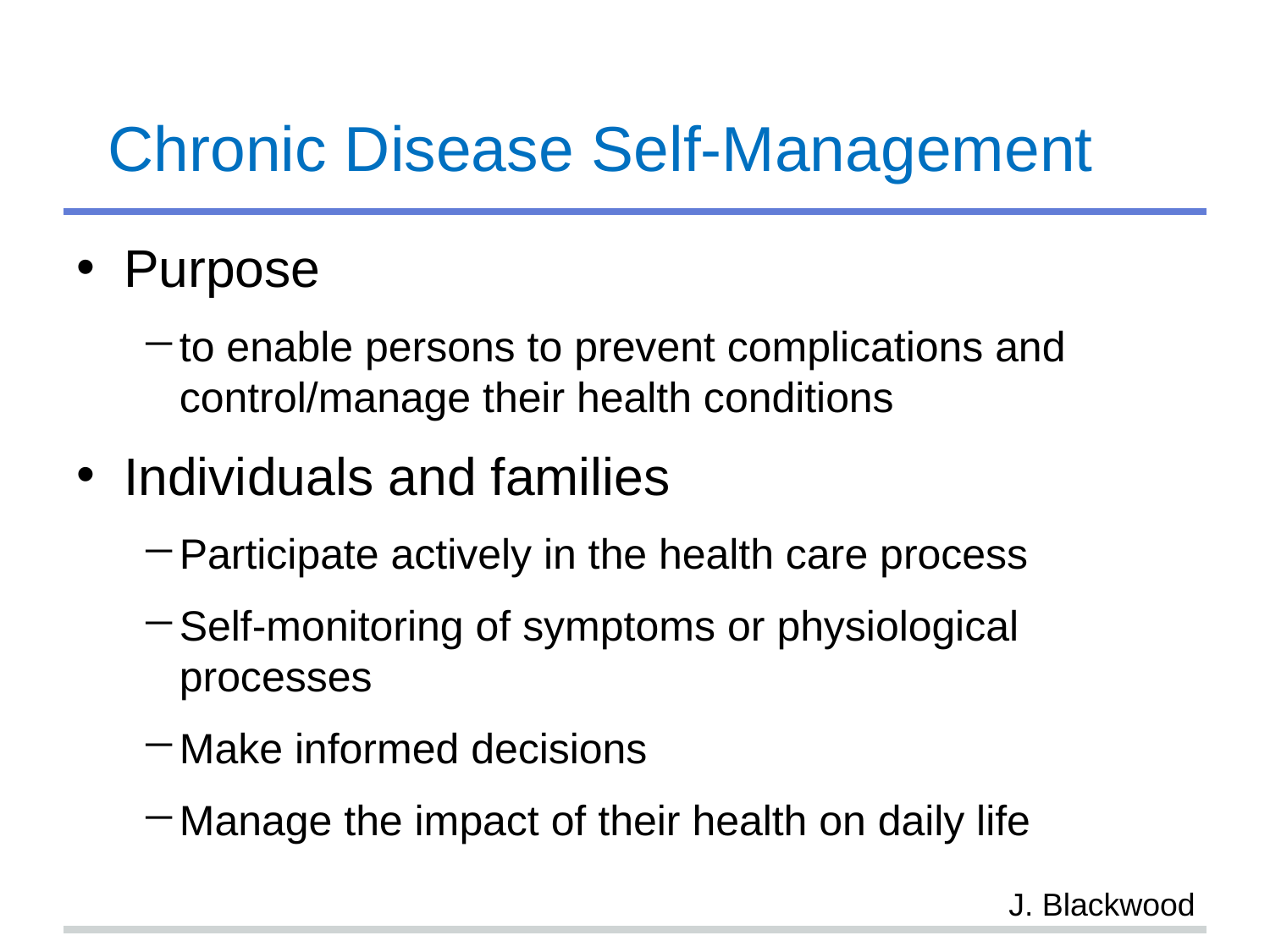

# Chronic Disease Self-Management
Purpose
to enable persons to prevent complications and control/manage their health conditions
Individuals and families
Participate actively in the health care process
Self-monitoring of symptoms or physiological processes
Make informed decisions
Manage the impact of their health on daily life
J. Blackwood